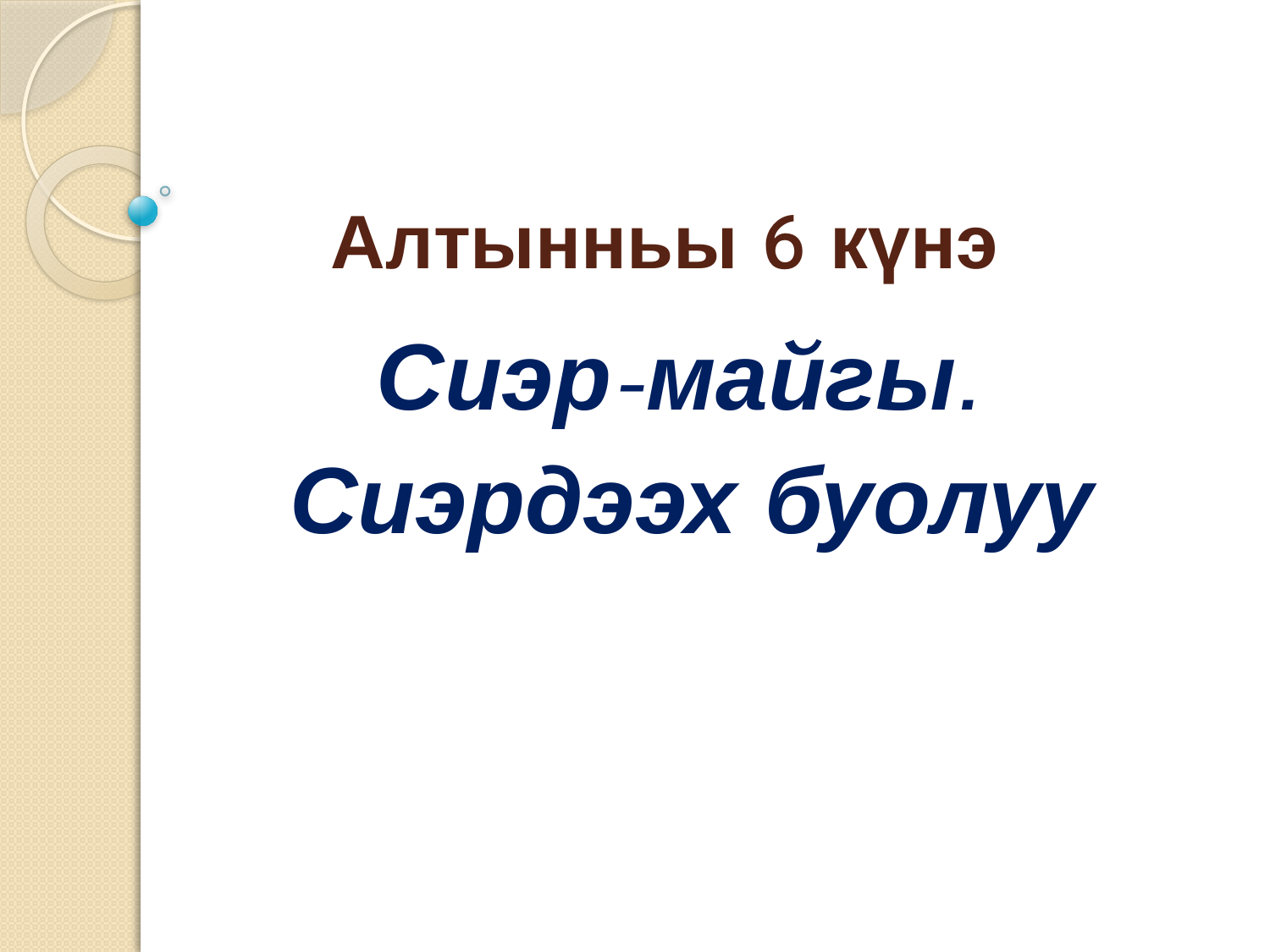

# Алтынньы 6 күнэ
Сиэр-майгы.
Сиэрдээх буолуу